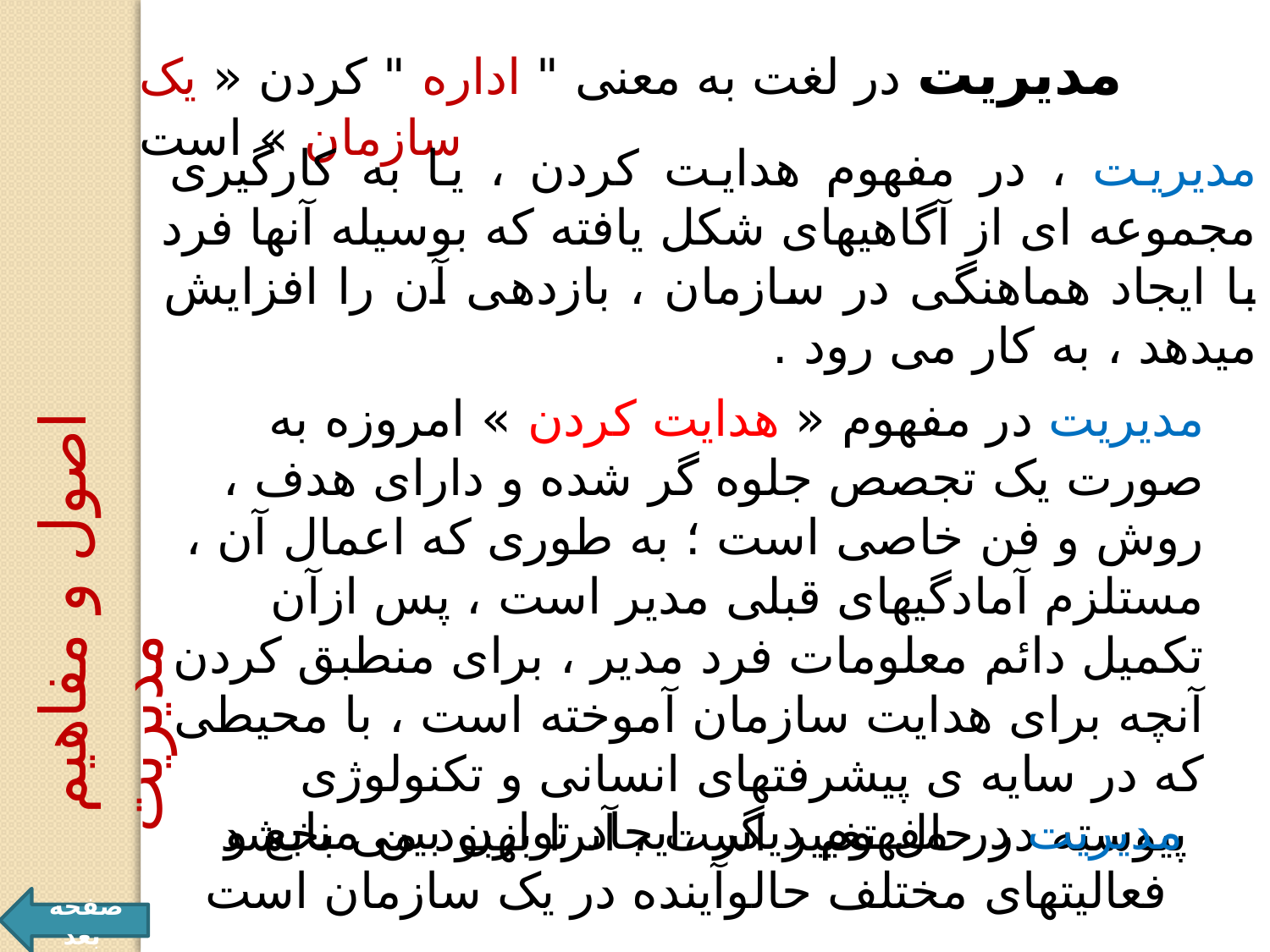

مدیریت در لغت به معنی " اداره " کردن « یک سازمان » است
مدیریت ، در مفهوم هدایت کردن ، یا به کارگیری مجموعه ای از آگاهیهای شکل یافته که بوسیله آنها فرد با ایجاد هماهنگی در سازمان ، بازدهی آن را افزایش میدهد ، به کار می رود .
مدیریت در مفهوم « هدایت کردن » امروزه به صورت یک تجصص جلوه گر شده و دارای هدف ، روش و فن خاصی است ؛ به طوری که اعمال آن ، مستلزم آمادگیهای قبلی مدیر است ، پس ازآن تکمیل دائم معلومات فرد مدیر ، برای منطبق کردن آنچه برای هدایت سازمان آموخته است ، با محیطی که در سایه ی پیشرفتهای انسانی و تکنولوژی پیوسته در حال تغییر است ، آنرا بهبود می بخشد
اصول و مفاهيم  مديريت
مدیریت در مفهوم دیگر ،ایجاد توازن بین منابع و فعالیتهای مختلف حالوآینده در یک سازمان است
صفحه  بعد